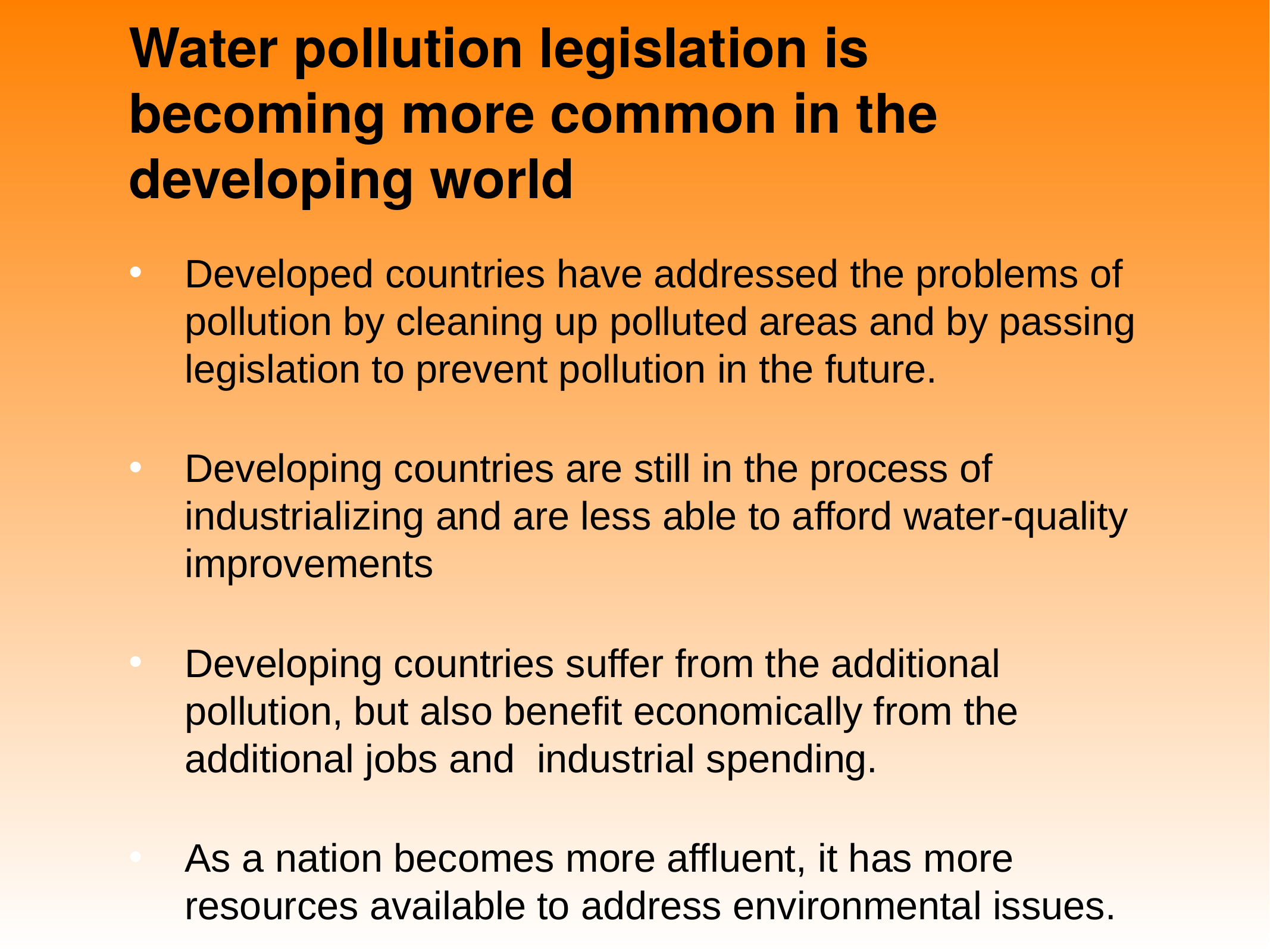

# Water pollution legislation is becoming more common in the developing world
Developed countries have addressed the problems of pollution by cleaning up polluted areas and by passing legislation to prevent pollution in the future.
Developing countries are still in the process of industrializing and are less able to afford water-quality improvements
Developing countries suffer from the additional pollution, but also benefit economically from the additional jobs and  industrial spending.
As a nation becomes more affluent, it has more resources available to address environmental issues.